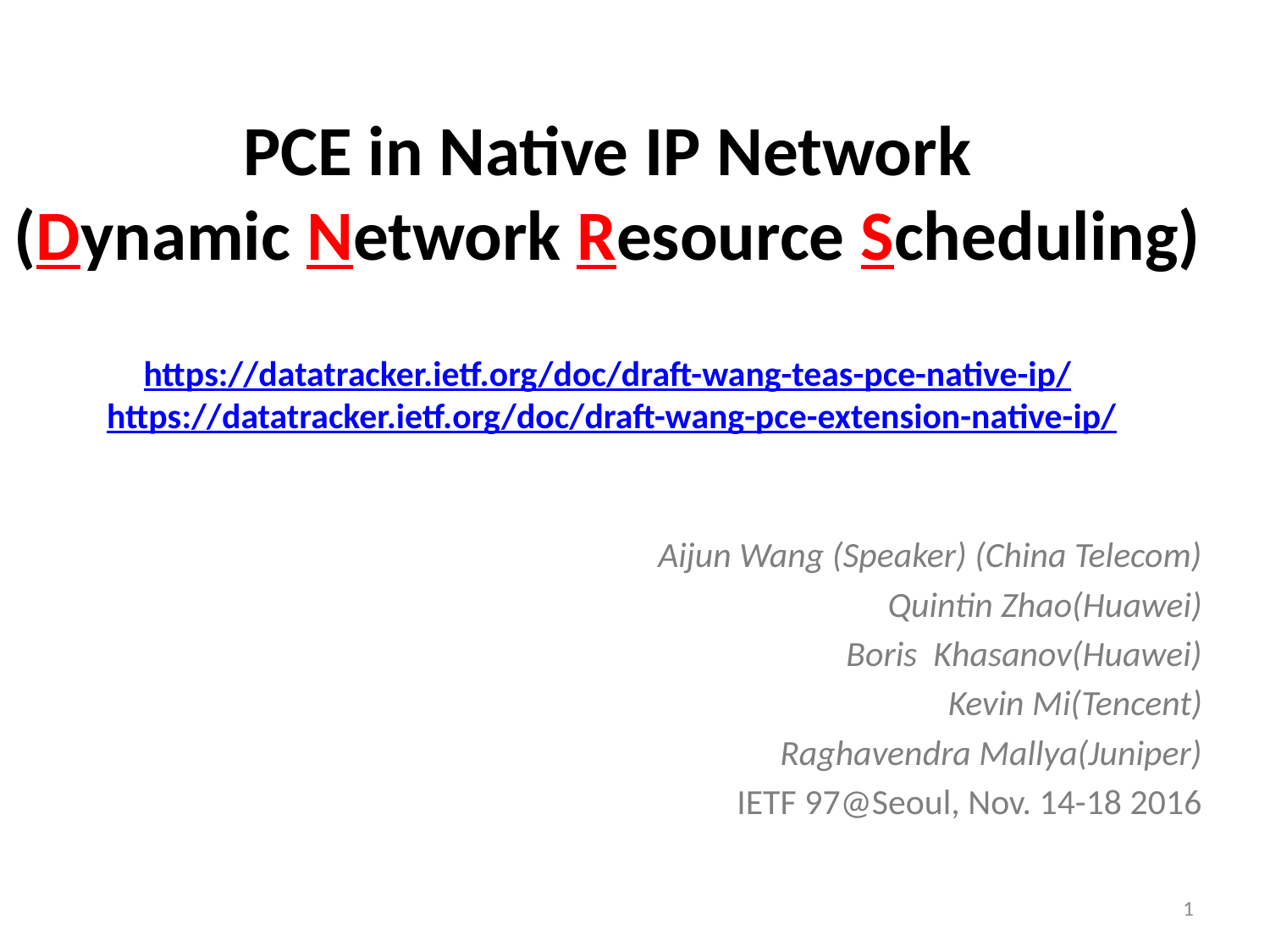

# PCE in Native IP Network (Dynamic Network Resource Scheduling) https://datatracker.ietf.org/doc/draft-wang-teas-pce-native-ip/ https://datatracker.ietf.org/doc/draft-wang-pce-extension-native-ip/
Aijun Wang (Speaker) (China Telecom)
Quintin Zhao(Huawei)
Boris  Khasanov(Huawei)
Kevin Mi(Tencent)
Raghavendra Mallya(Juniper)
IETF 97@Seoul, Nov. 14-18 2016
1